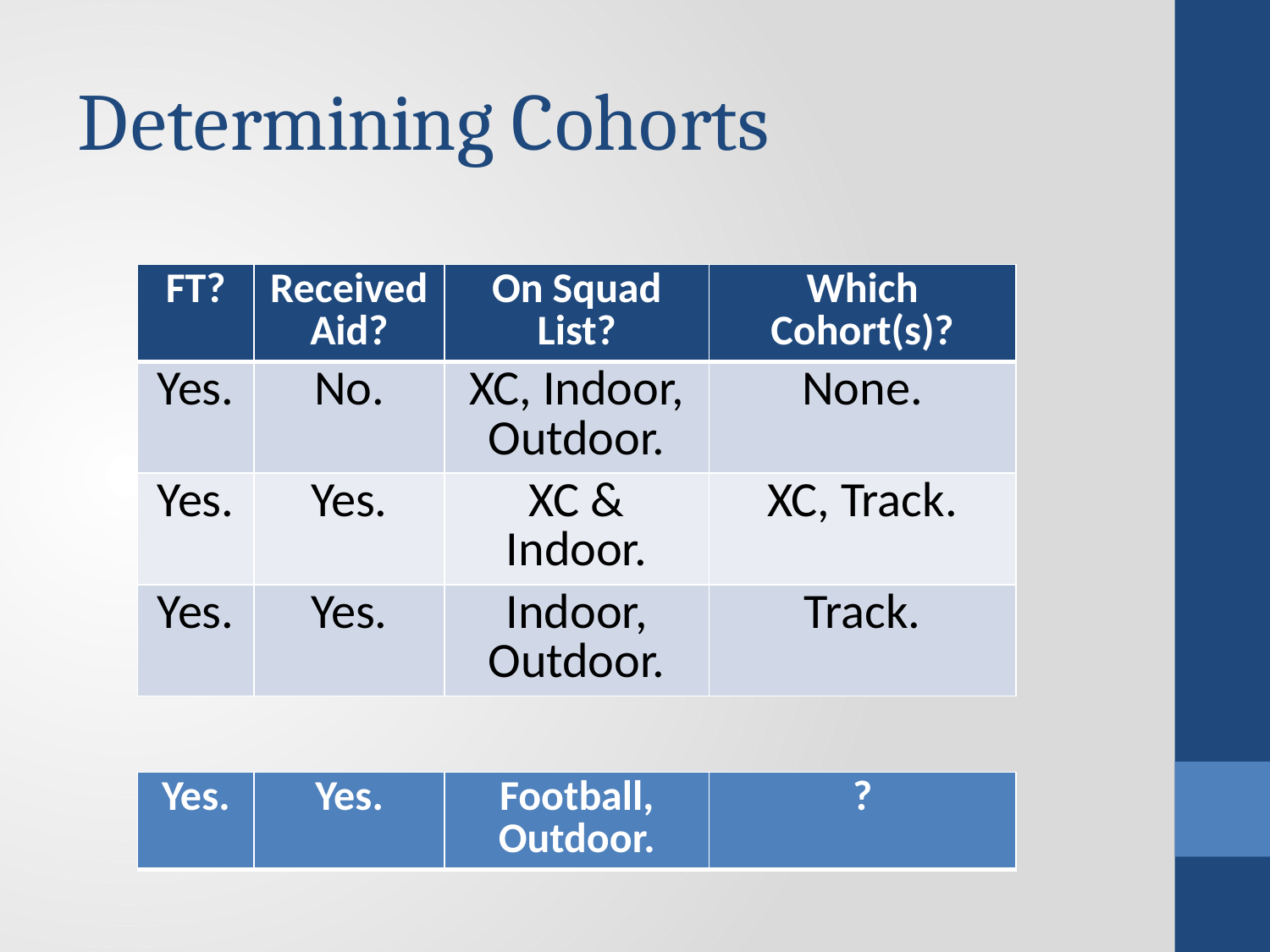

# Determining Cohorts
| FT? | Received Aid? | On Squad List? | Which Cohort(s)? |
| --- | --- | --- | --- |
| Yes. | No. | XC, Indoor, Outdoor. | None. |
| Yes. | Yes. | XC & Indoor. | XC, Track. |
| Yes. | Yes. | Indoor, Outdoor. | Track. |
| Yes. | Yes. | Football, Outdoor. | ? |
| --- | --- | --- | --- |